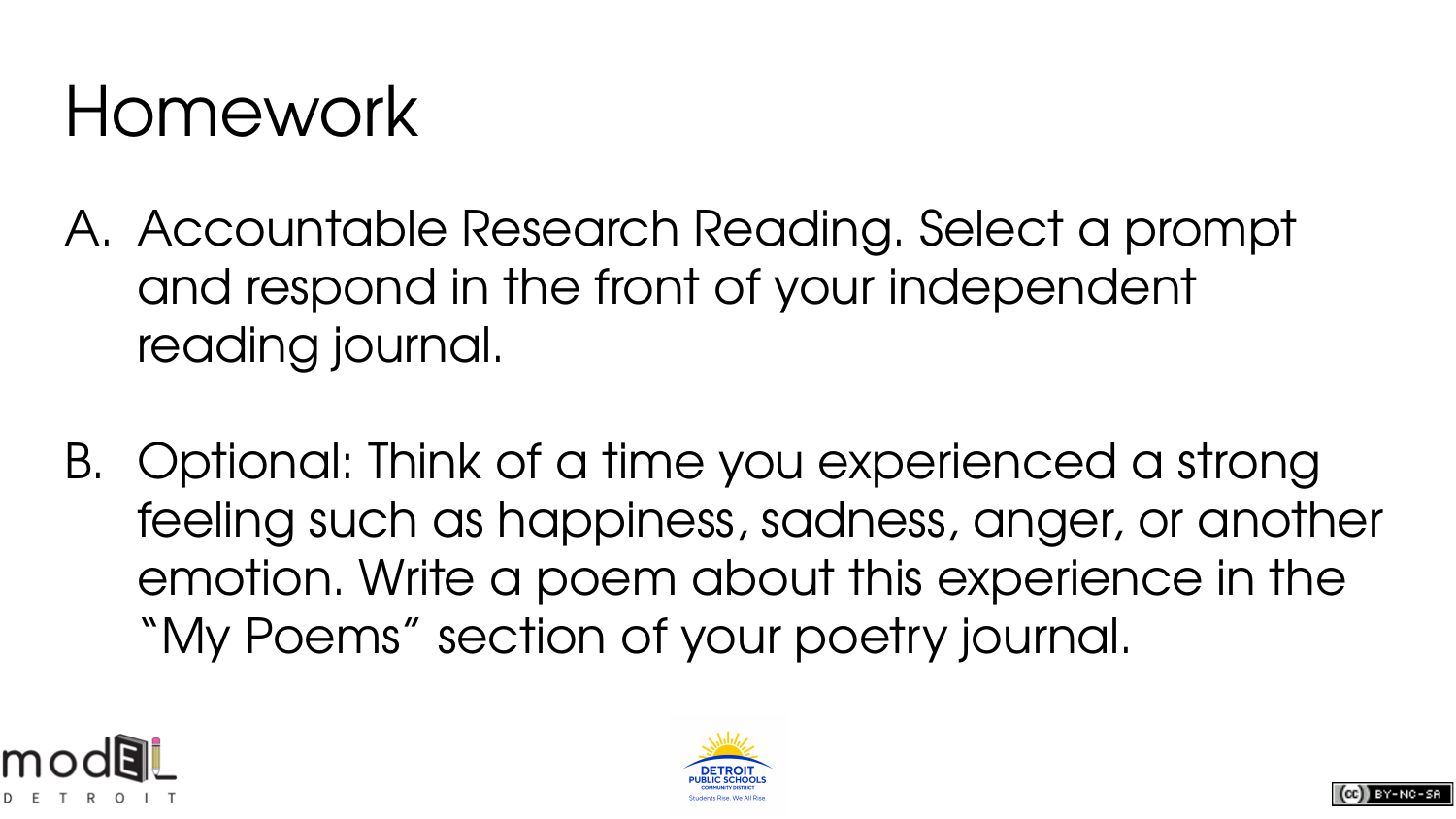

# Homework
Accountable Research Reading. Select a prompt and respond in the front of your independent reading journal.

Optional: Think of a time you experienced a strong feeling such as happiness, sadness, anger, or another emotion. Write a poem about this experience in the “My Poems” section of your poetry journal.